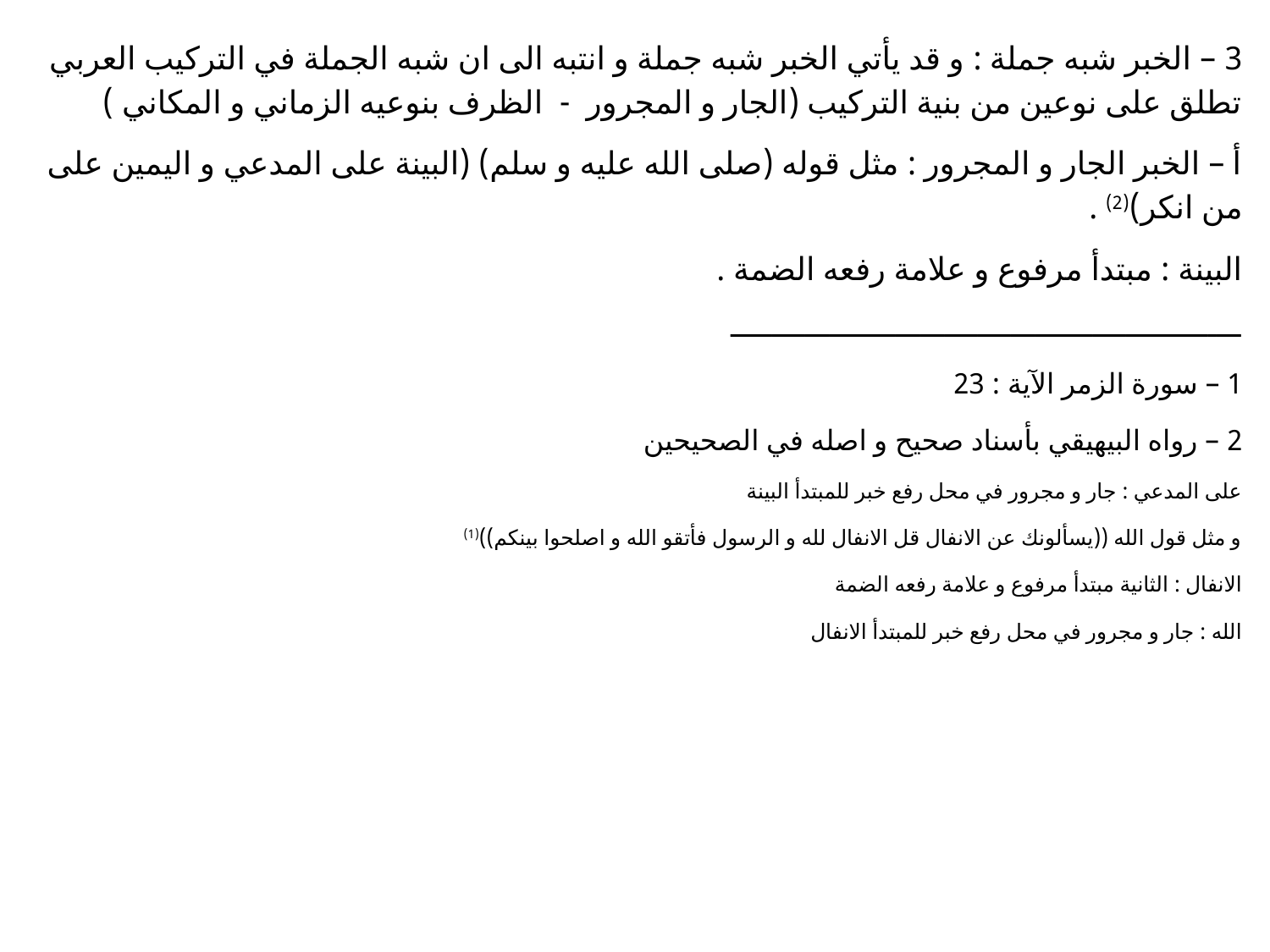

3 – الخبر شبه جملة : و قد يأتي الخبر شبه جملة و انتبه الى ان شبه الجملة في التركيب العربي تطلق على نوعين من بنية التركيب (الجار و المجرور  -  الظرف بنوعيه الزماني و المكاني )
أ – الخبر الجار و المجرور : مثل قوله (صلى الله عليه و سلم) (البينة على المدعي و اليمين على من انكر)(2) .
البينة : مبتدأ مرفوع و علامة رفعه الضمة .
ــــــــــــــــــــــــــــــــــــــــــــــــــــــــــــــ
1 – سورة الزمر الآية : 23
2 – رواه البيهيقي بأسناد صحيح و اصله في الصحيحين
على المدعي : جار و مجرور في محل رفع خبر للمبتدأ البينة
و مثل قول الله ((يسألونك عن الانفال قل الانفال لله و الرسول فأتقو الله و اصلحوا بينكم))(1)
الانفال : الثانية مبتدأ مرفوع و علامة رفعه الضمة
الله : جار و مجرور في محل رفع خبر للمبتدأ الانفال